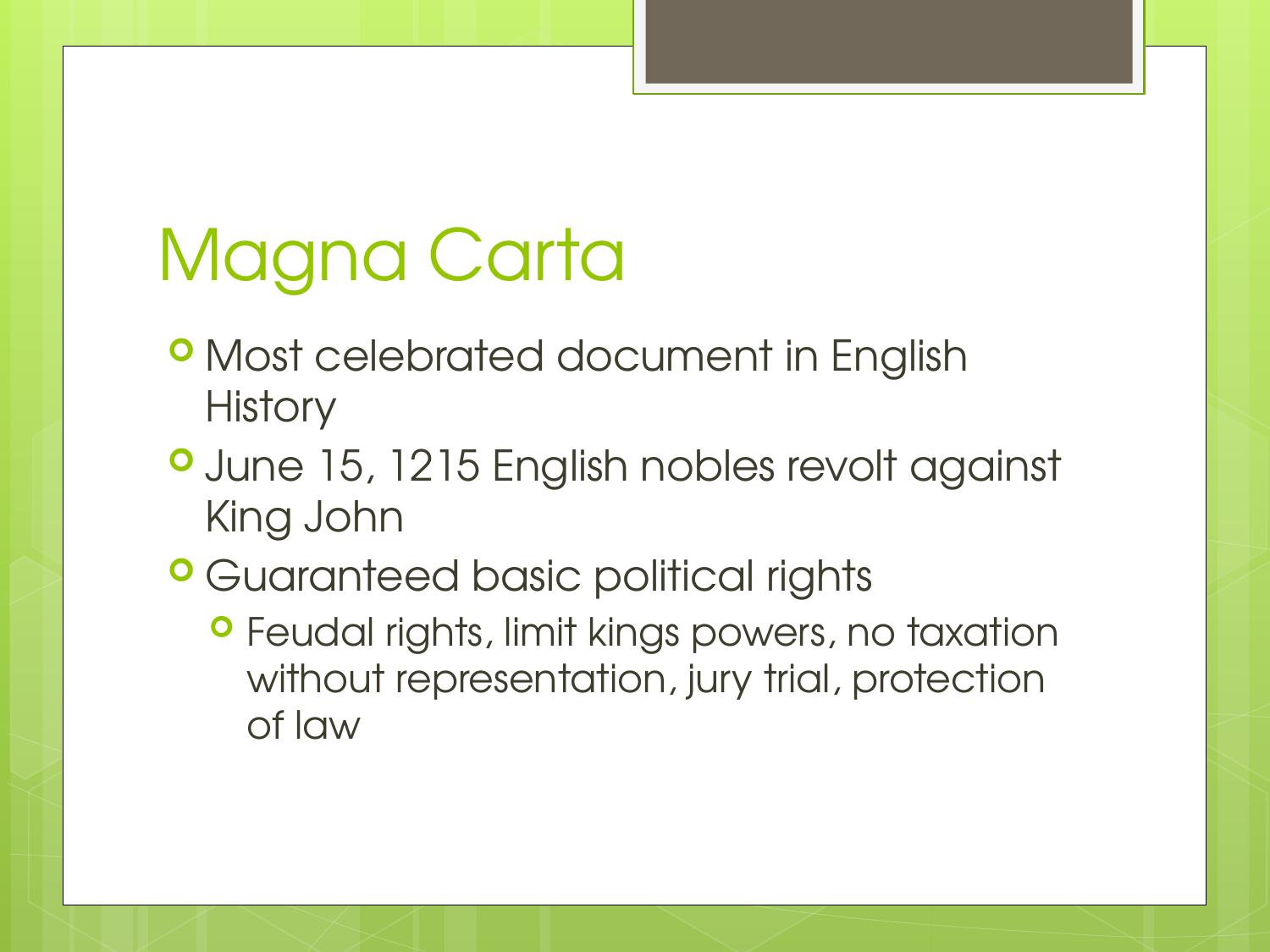

# Magna Carta
Most celebrated document in English History
June 15, 1215 English nobles revolt against King John
Guaranteed basic political rights
Feudal rights, limit kings powers, no taxation without representation, jury trial, protection of law